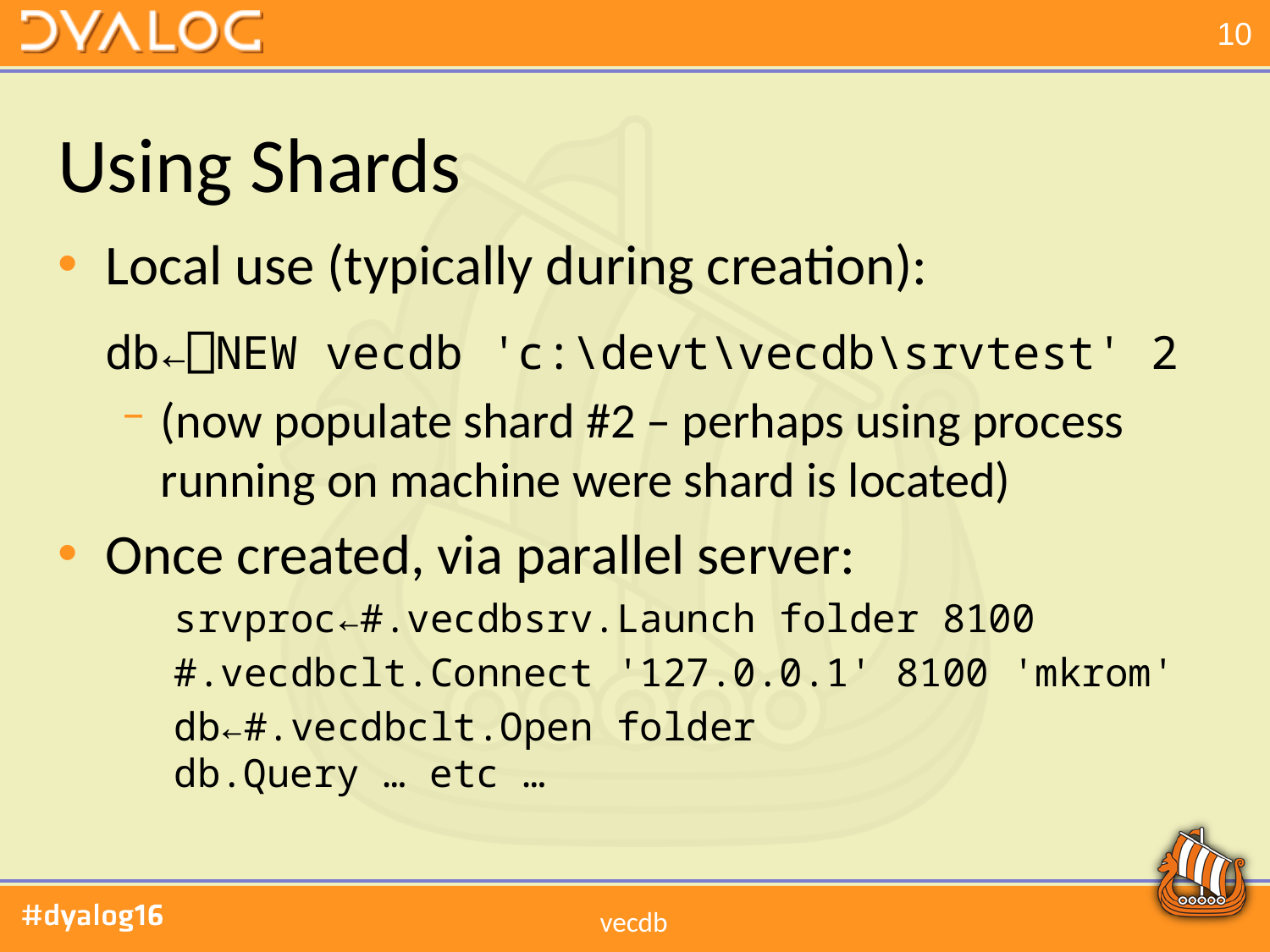

# Using Shards
Local use (typically during creation):
db←⎕NEW vecdb 'c:\devt\vecdb\srvtest' 2
(now populate shard #2 – perhaps using process running on machine were shard is located)
Once created, via parallel server:
     srvproc←#.vecdbsrv.Launch folder 8100
     #.vecdbclt.Connect '127.0.0.1' 8100 'mkrom'
     db←#.vecdbclt.Open folder
     db.Query … etc …
vecdb